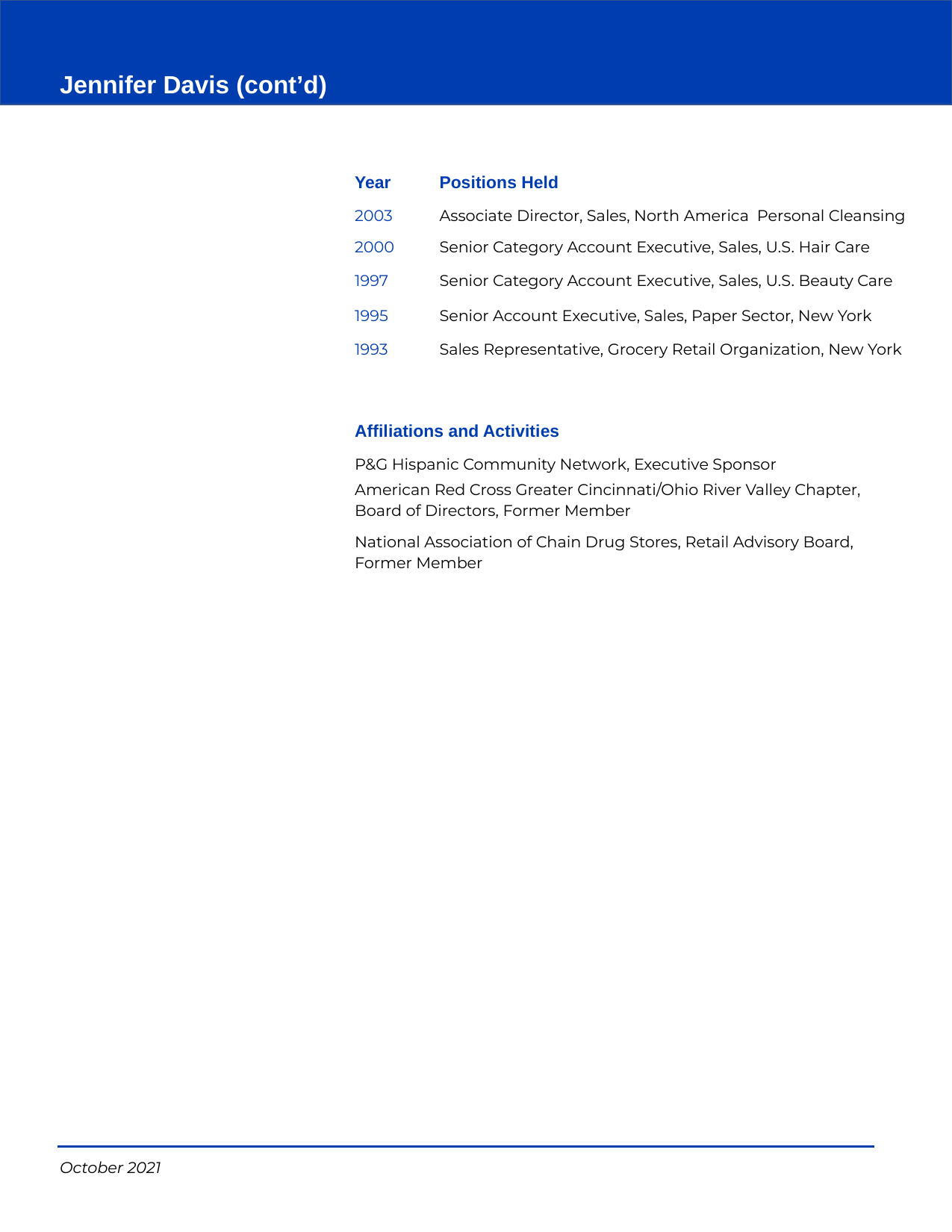

Jennifer Davis (cont’d)
| Year | Positions Held |
| --- | --- |
| 2003 | Associate Director, Sales, North America Personal Cleansing |
| 2000 | Senior Category Account Executive, Sales, U.S. Hair Care |
| 1997 | Senior Category Account Executive, Sales, U.S. Beauty Care |
| 1995 | Senior Account Executive, Sales, Paper Sector, New York |
| 1993 | Sales Representative, Grocery Retail Organization, New York |
| Affiliations and Activities |
| --- |
| P&G Hispanic Community Network, Executive Sponsor American Red Cross Greater Cincinnati/Ohio River Valley Chapter, Board of Directors, Former Member |
| National Association of Chain Drug Stores, Retail Advisory Board, Former Member |
October 2021